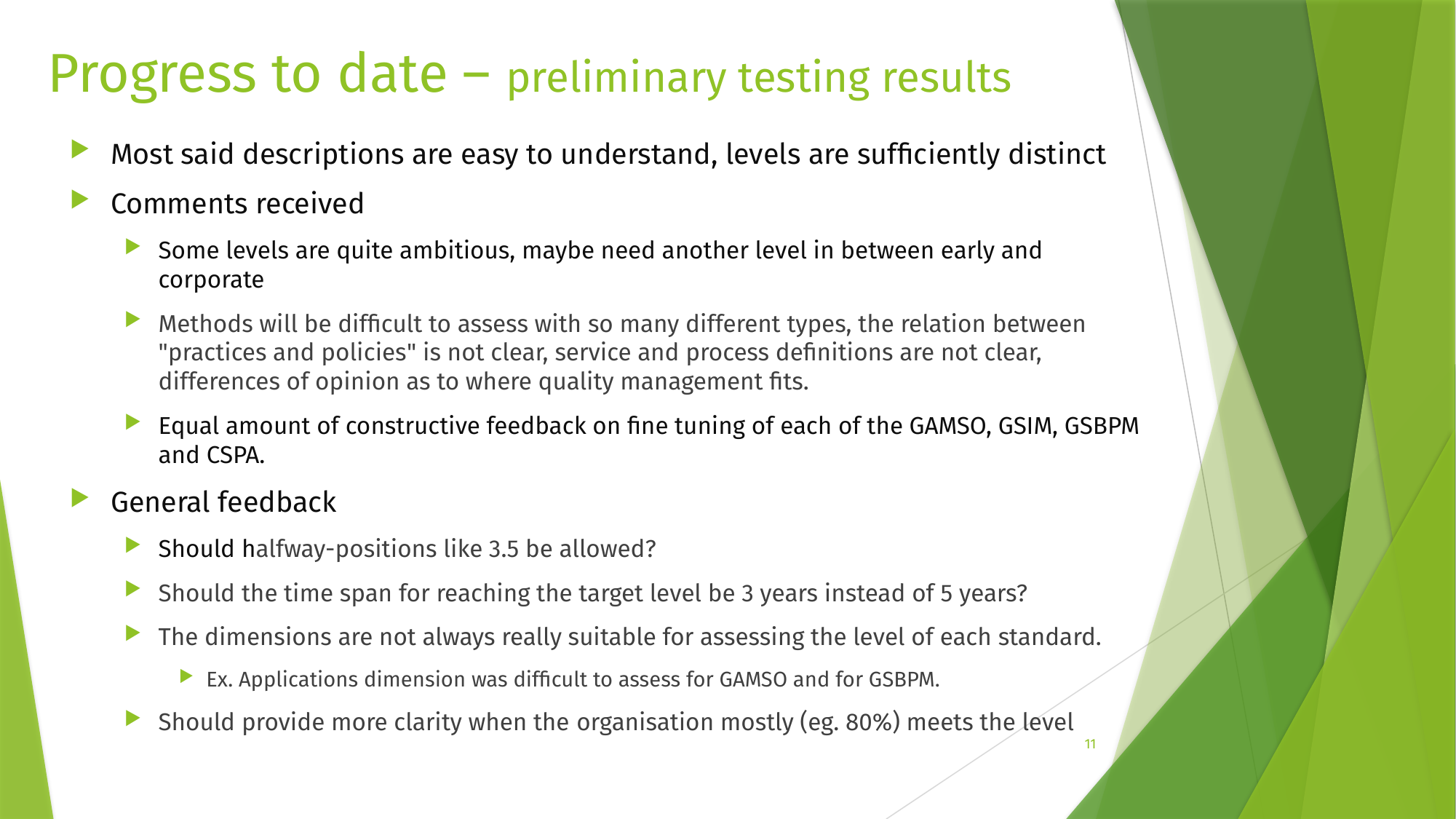

# Progress to date – preliminary testing results
Most said descriptions are easy to understand, levels are sufficiently distinct
Comments received
Some levels are quite ambitious, maybe need another level in between early and corporate
Methods will be difficult to assess with so many different types, the relation between "practices and policies" is not clear, service and process definitions are not clear, differences of opinion as to where quality management fits.
Equal amount of constructive feedback on fine tuning of each of the GAMSO, GSIM, GSBPM and CSPA.
General feedback
Should halfway-positions like 3.5 be allowed?
Should the time span for reaching the target level be 3 years instead of 5 years?
The dimensions are not always really suitable for assessing the level of each standard.
Ex. Applications dimension was difficult to assess for GAMSO and for GSBPM.
Should provide more clarity when the organisation mostly (eg. 80%) meets the level

11